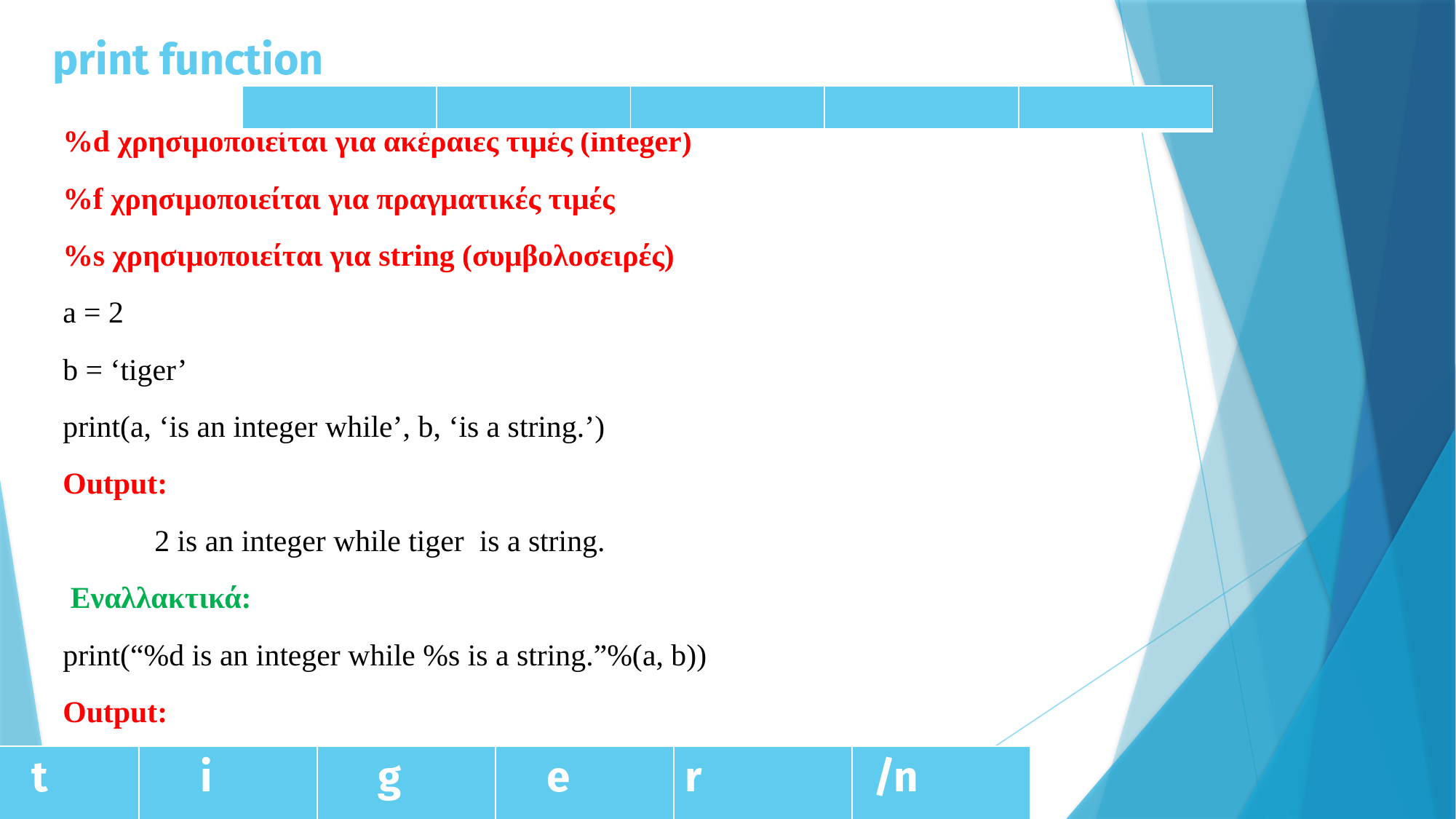

# print function
|  |  |  |  |  |
| --- | --- | --- | --- | --- |
%d χρησιμοποιείται για ακέραιες τιμές (integer)
%f χρησιμοποιείται για πραγματικές τιμές
%s χρησιμοποιείται για string (συμβολοσειρές)
a = 2
b = ‘tiger’
print(a, ‘is an integer while’, b, ‘is a string.’)
Output:
            2 is an integer while tiger  is a string.
 Εναλλακτικά:
print(“%d is an integer while %s is a string.”%(a, b))
Output:
              2 is an integer while tiger  is a string.
| t | i | g | e | r | /n |
| --- | --- | --- | --- | --- | --- |